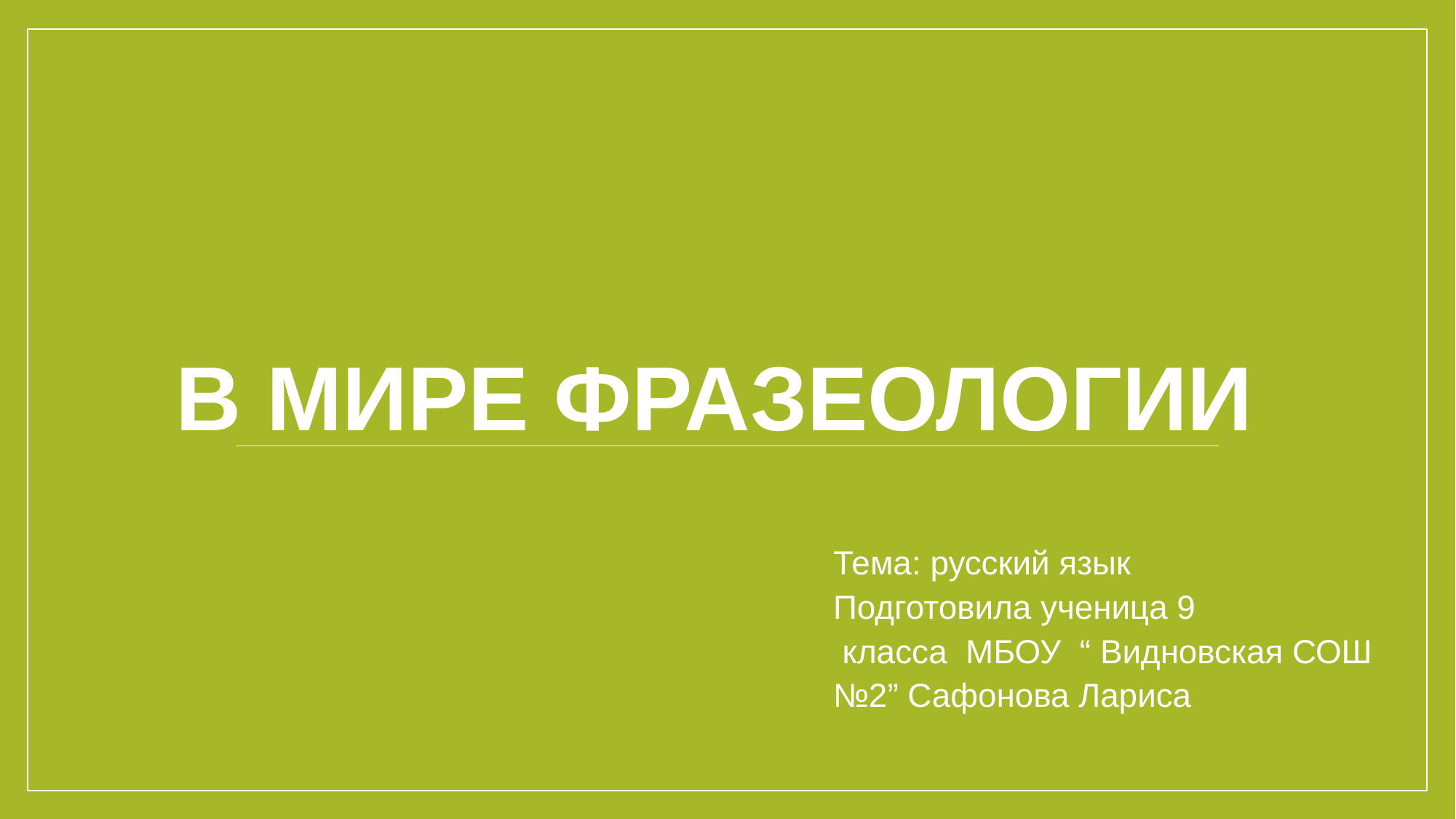

# В мире фразеологии
Тема: русский язык
Подготовила ученица 9
 класса  МБОУ  “ Видновская СОШ №2” Сафонова Лариса